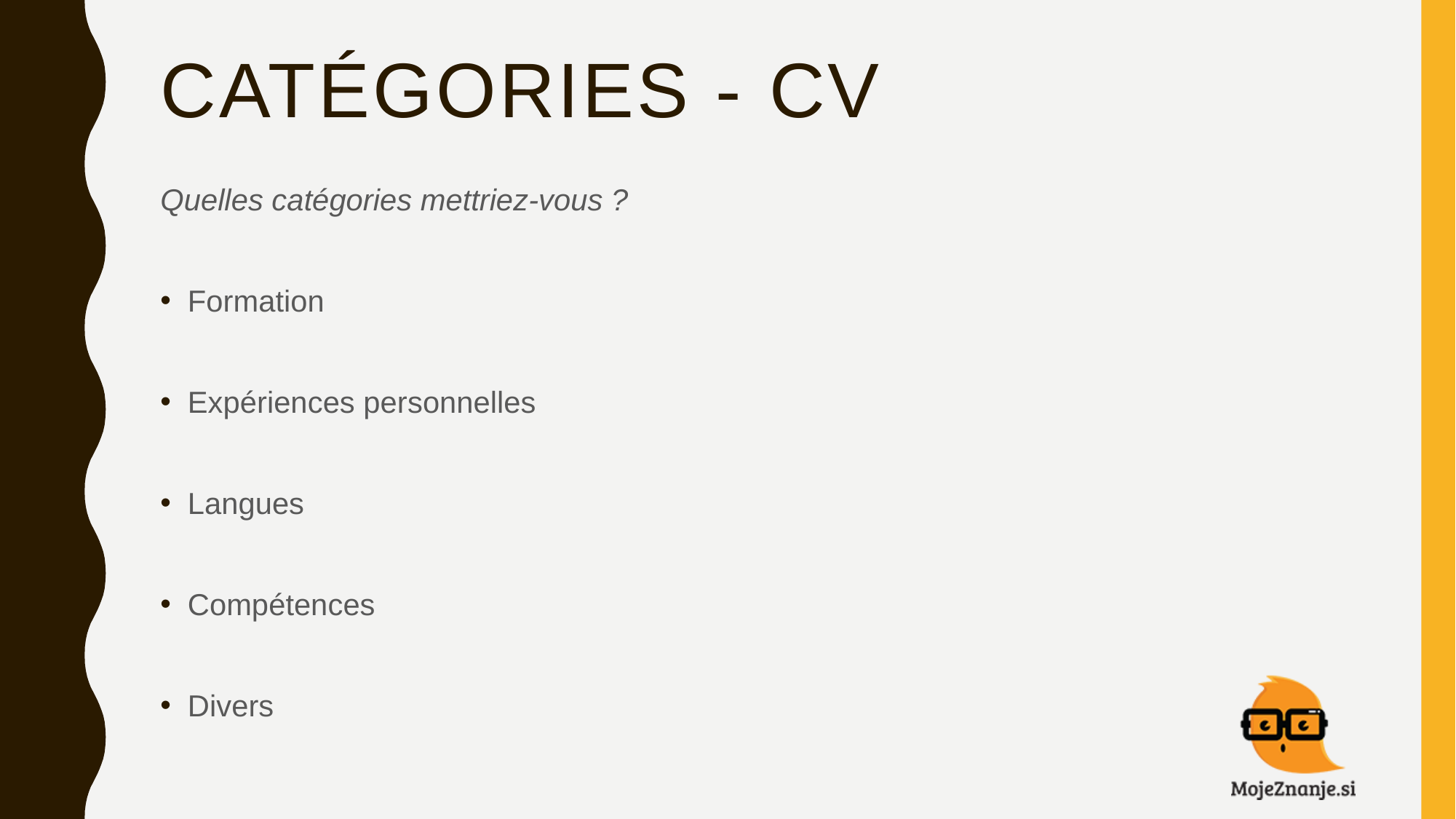

# Catégories - CV
Quelles catégories mettriez-vous ?

Formation

Expériences personnelles

Langues

Compétences

Divers